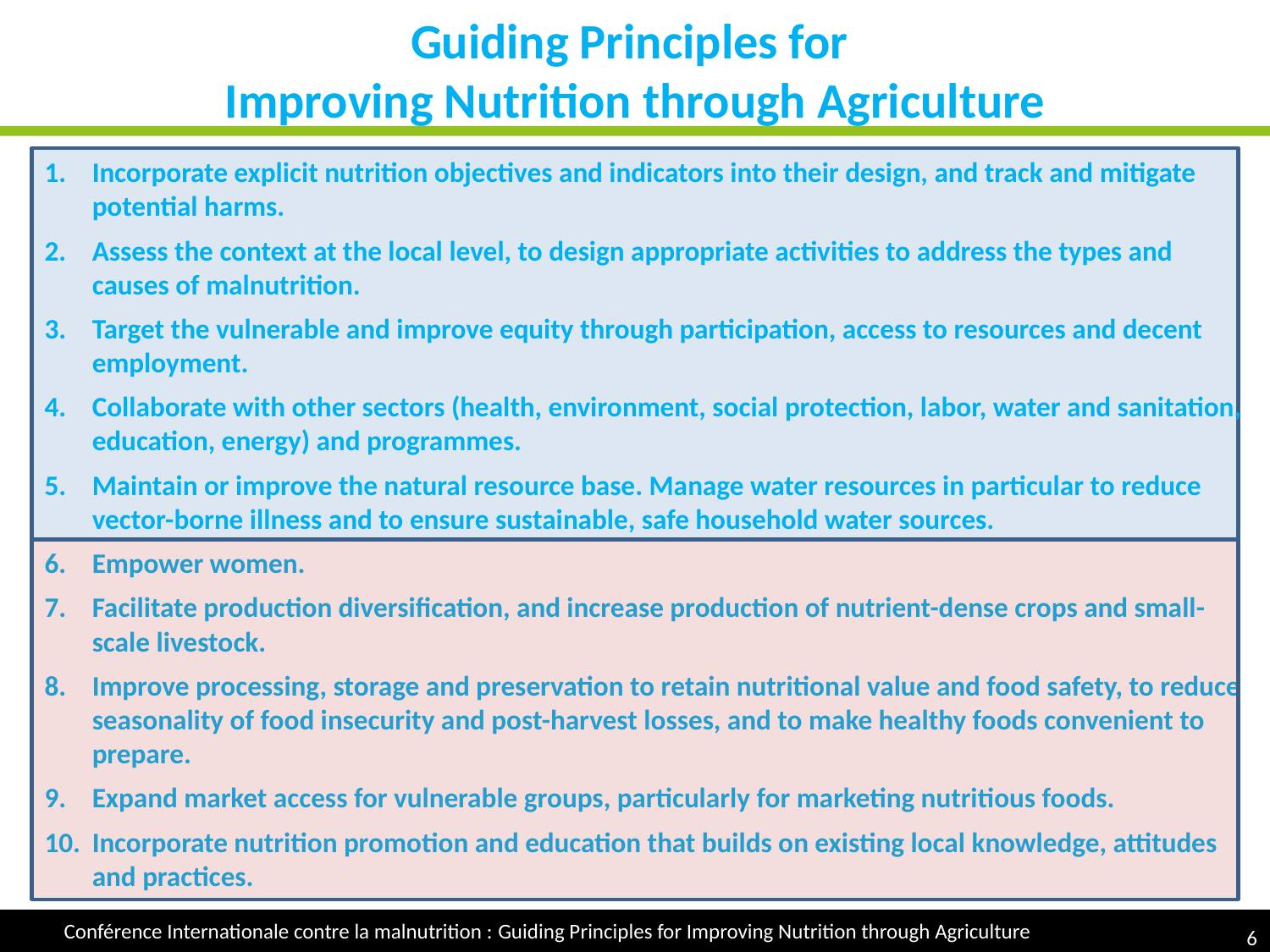

# Guiding Principles for Improving Nutrition through Agriculture

Incorporate explicit nutrition objectives and indicators into their design, and track and mitigate potential harms.
Assess the context at the local level, to design appropriate activities to address the types and causes of malnutrition.
Target the vulnerable and improve equity through participation, access to resources and decent employment.
Collaborate with other sectors (health, environment, social protection, labor, water and sanitation, education, energy) and programmes.
Maintain or improve the natural resource base. Manage water resources in particular to reduce vector-borne illness and to ensure sustainable, safe household water sources.
Empower women.
Facilitate production diversification, and increase production of nutrient-dense crops and small-scale livestock.
Improve processing, storage and preservation to retain nutritional value and food safety, to reduce seasonality of food insecurity and post-harvest losses, and to make healthy foods convenient to prepare.
Expand market access for vulnerable groups, particularly for marketing nutritious foods.
Incorporate nutrition promotion and education that builds on existing local knowledge, attitudes and practices.

6